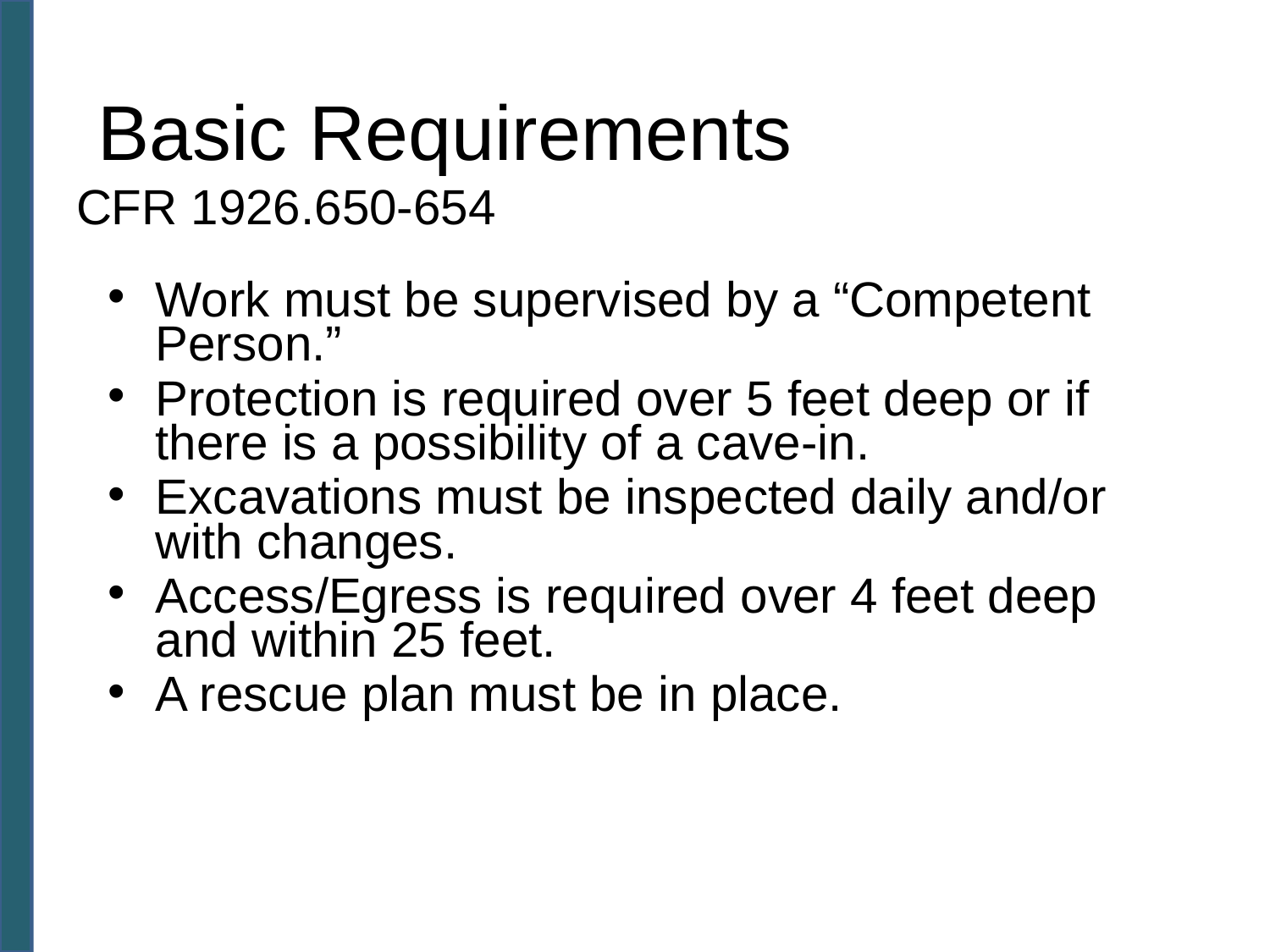

# Basic Requirements CFR 1926.650-654
Work must be supervised by a “Competent Person.”
Protection is required over 5 feet deep or if there is a possibility of a cave-in.
Excavations must be inspected daily and/or with changes.
Access/Egress is required over 4 feet deep and within 25 feet.
A rescue plan must be in place.